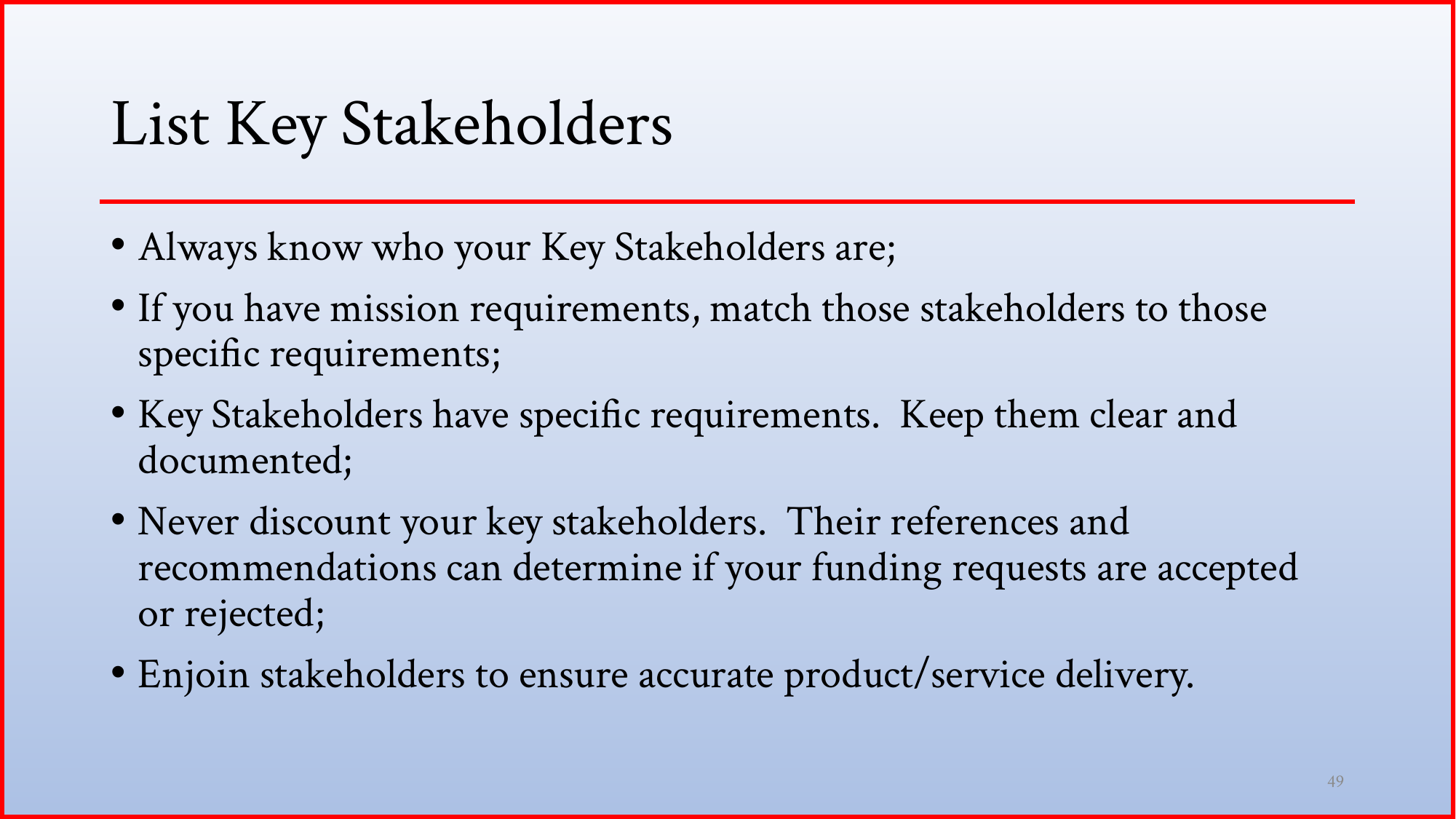

# List Key Stakeholders
Always know who your Key Stakeholders are;
If you have mission requirements, match those stakeholders to those specific requirements;
Key Stakeholders have specific requirements.  Keep them clear and documented;
Never discount your key stakeholders.  Their references and recommendations can determine if your funding requests are accepted or rejected;
Enjoin stakeholders to ensure accurate product/service delivery.

49